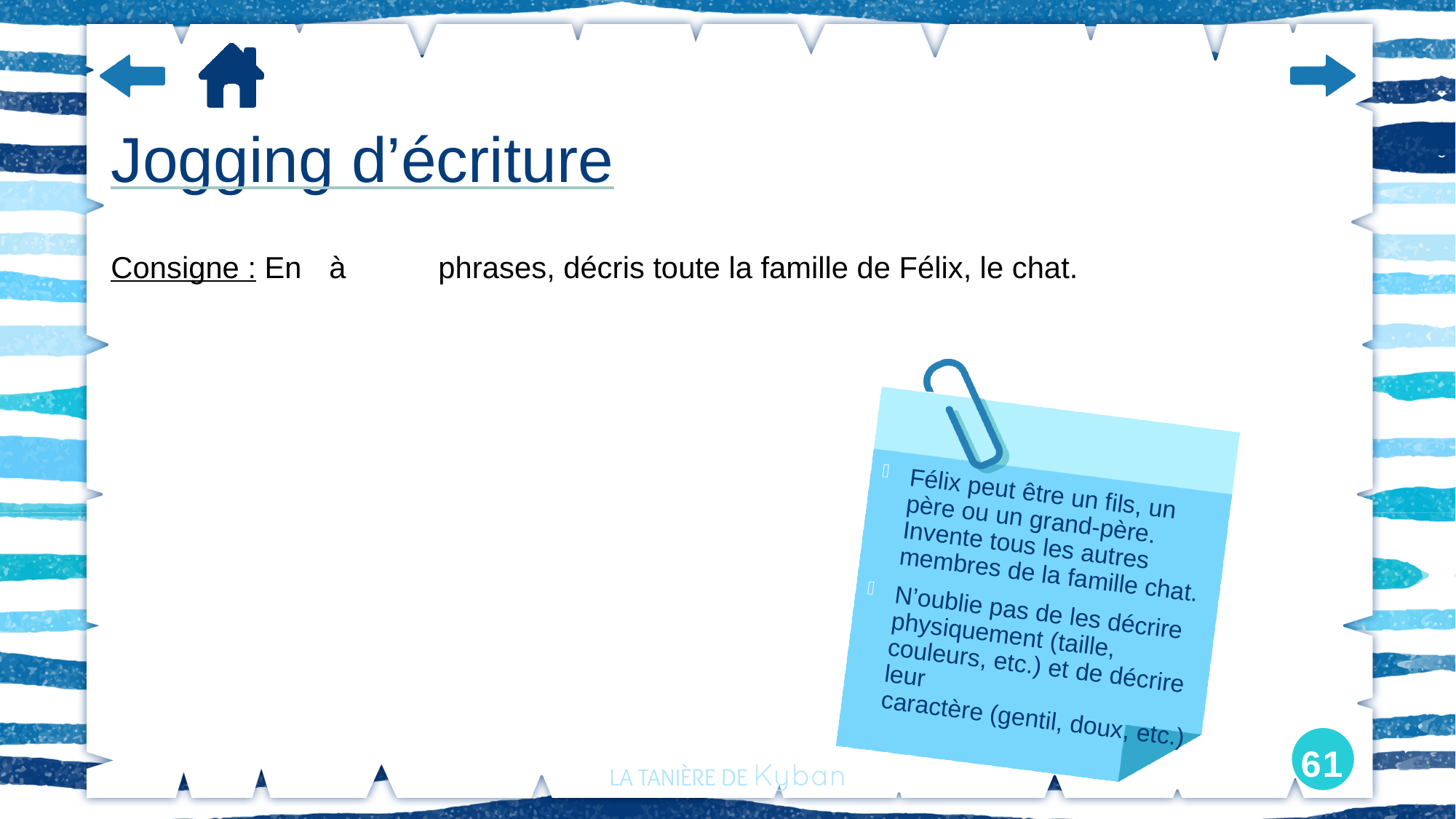

# Jogging d’écriture
Consigne : En	à	phrases, décris toute la famille de Félix, le chat.
Félix peut être un fils, un père ou un grand-père. Invente tous les autres membres de la famille chat.
N’oublie pas de les décrire physiquement (taille, couleurs, etc.) et de décrire leur
caractère (gentil, doux, etc.)
61